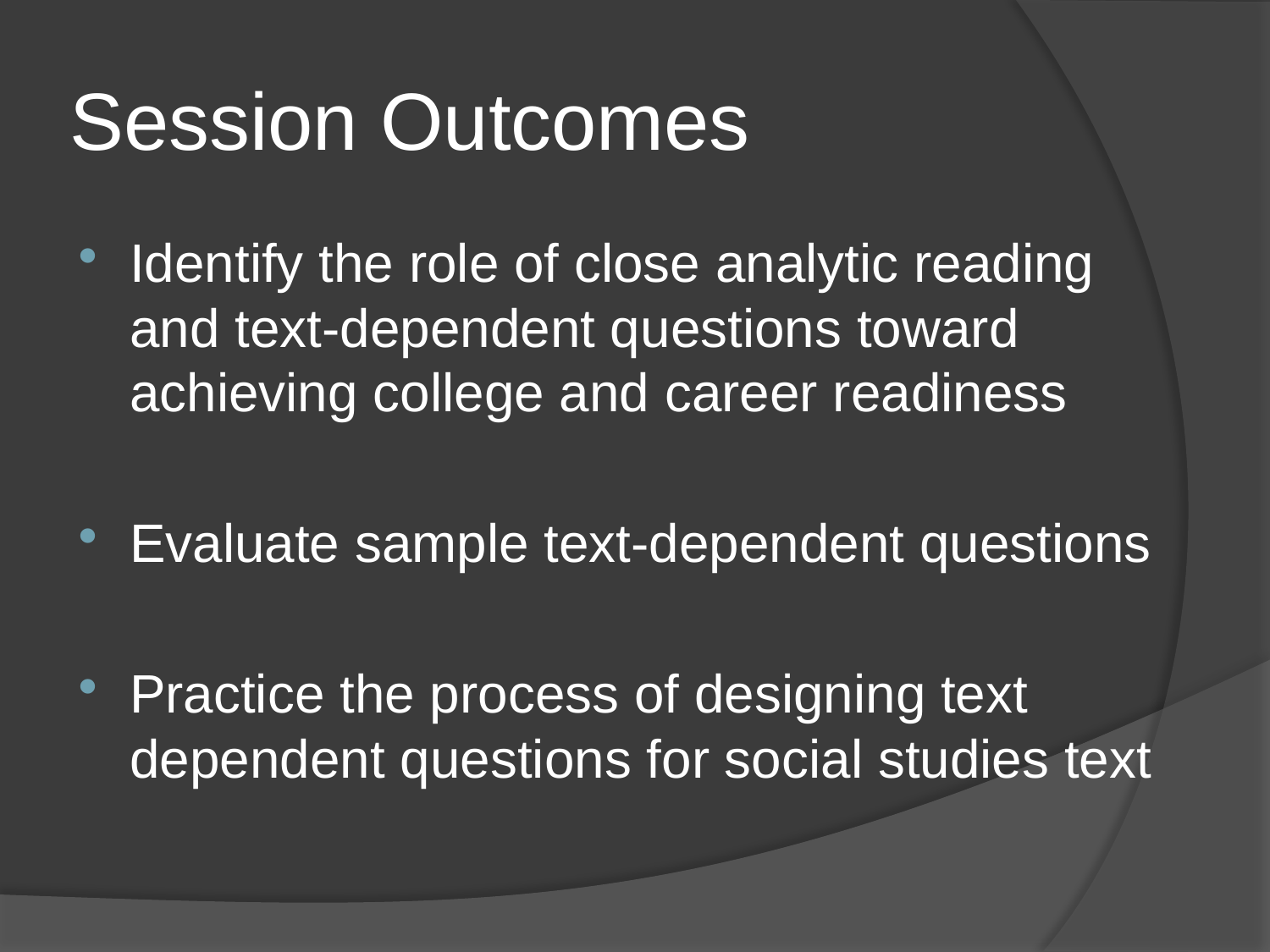

# Session Outcomes
Identify the role of close analytic reading and text-dependent questions toward achieving college and career readiness

Evaluate sample text-dependent questions

Practice the process of designing text dependent questions for social studies text